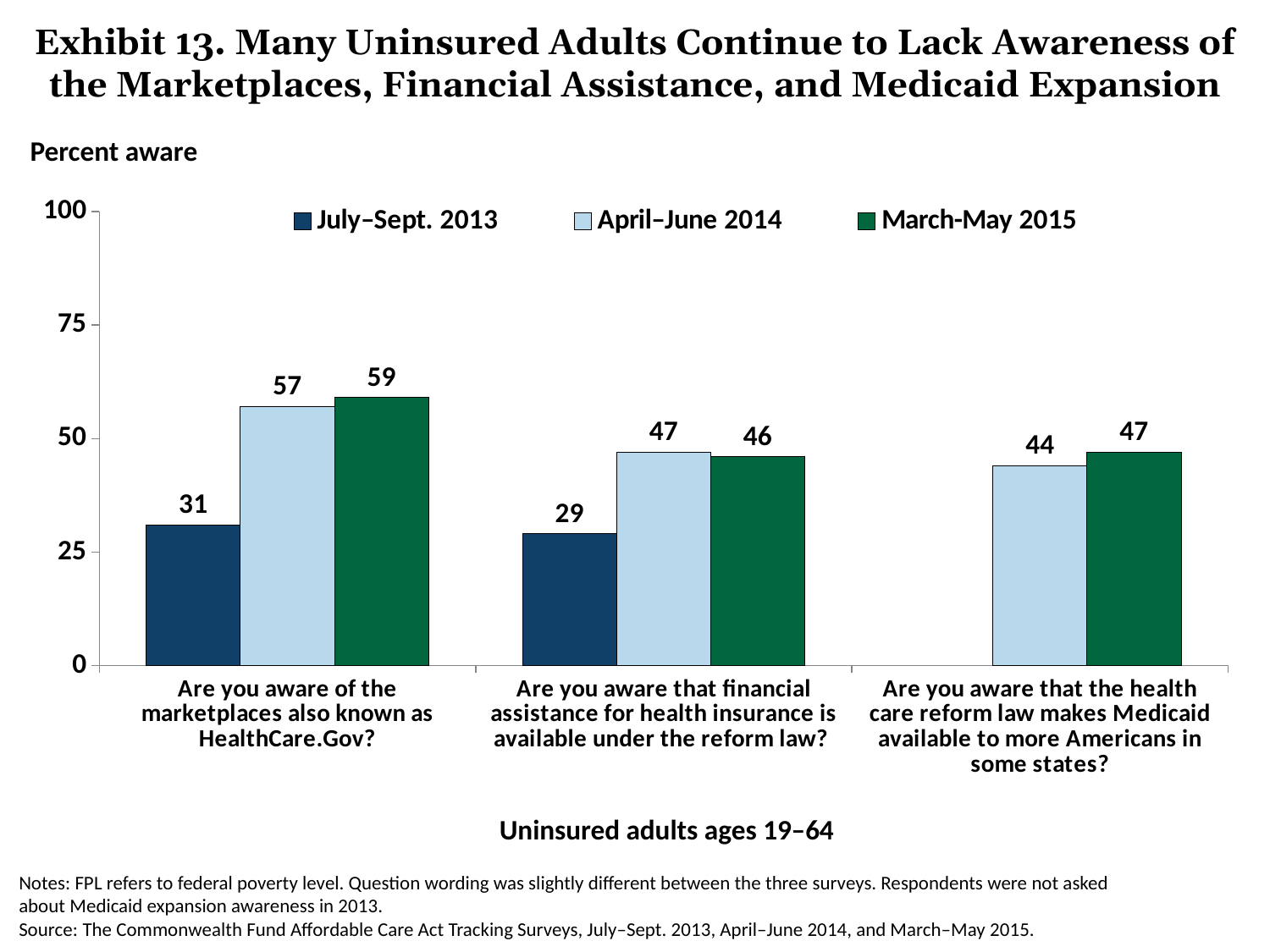

# Exhibit 13. Many Uninsured Adults Continue to Lack Awareness of the Marketplaces, Financial Assistance, and Medicaid Expansion
Percent aware

### Chart

| Category | July–Sept. 2013 | April–June 2014 | March-May 2015 |
|---|---|---|---|
| Are you aware of the marketplaces also known as HealthCare.Gov? | 31.0 | 57.0 | 59.0 |
| Are you aware that financial assistance for health insurance is available under the reform law?  | 29.0 | 47.0 | 46.0 |
| Are you aware that the health care reform law makes Medicaid available to more Americans in some states? | None | 44.0 | 47.0 |
Uninsured adults ages 19–64
Notes: FPL refers to federal poverty level. Question wording was slightly different between the three surveys. Respondents were not asked about Medicaid expansion awareness in 2013.
Source: The Commonwealth Fund Affordable Care Act Tracking Surveys, July–Sept. 2013, April–June 2014, and March–May 2015.